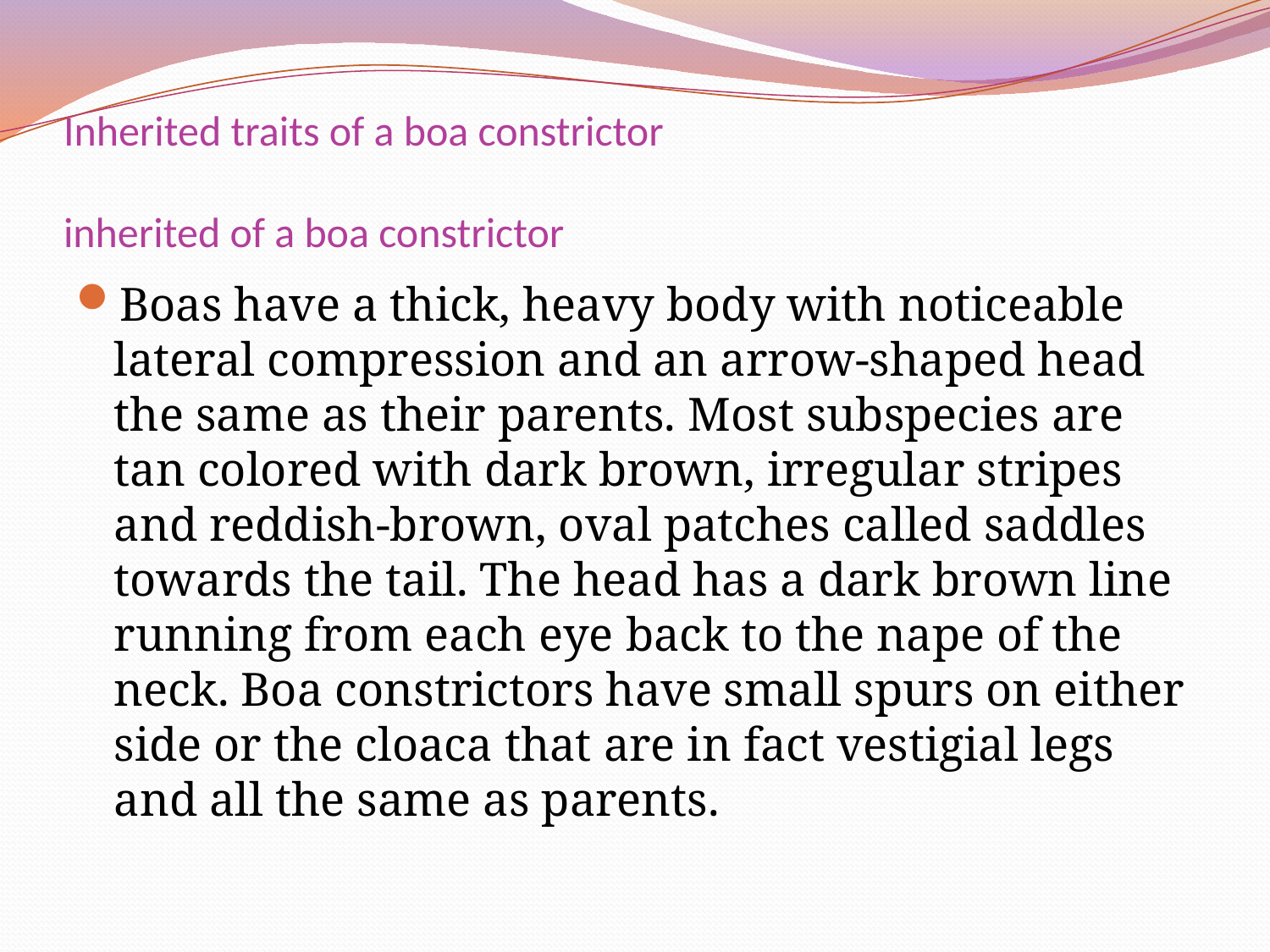

# Inherited traits of a boa constrictor inherited of a boa constrictor
Boas have a thick, heavy body with noticeable lateral compression and an arrow-shaped head the same as their parents. Most subspecies are tan colored with dark brown, irregular stripes and reddish-brown, oval patches called saddles towards the tail. The head has a dark brown line running from each eye back to the nape of the neck. Boa constrictors have small spurs on either side or the cloaca that are in fact vestigial legs and all the same as parents.